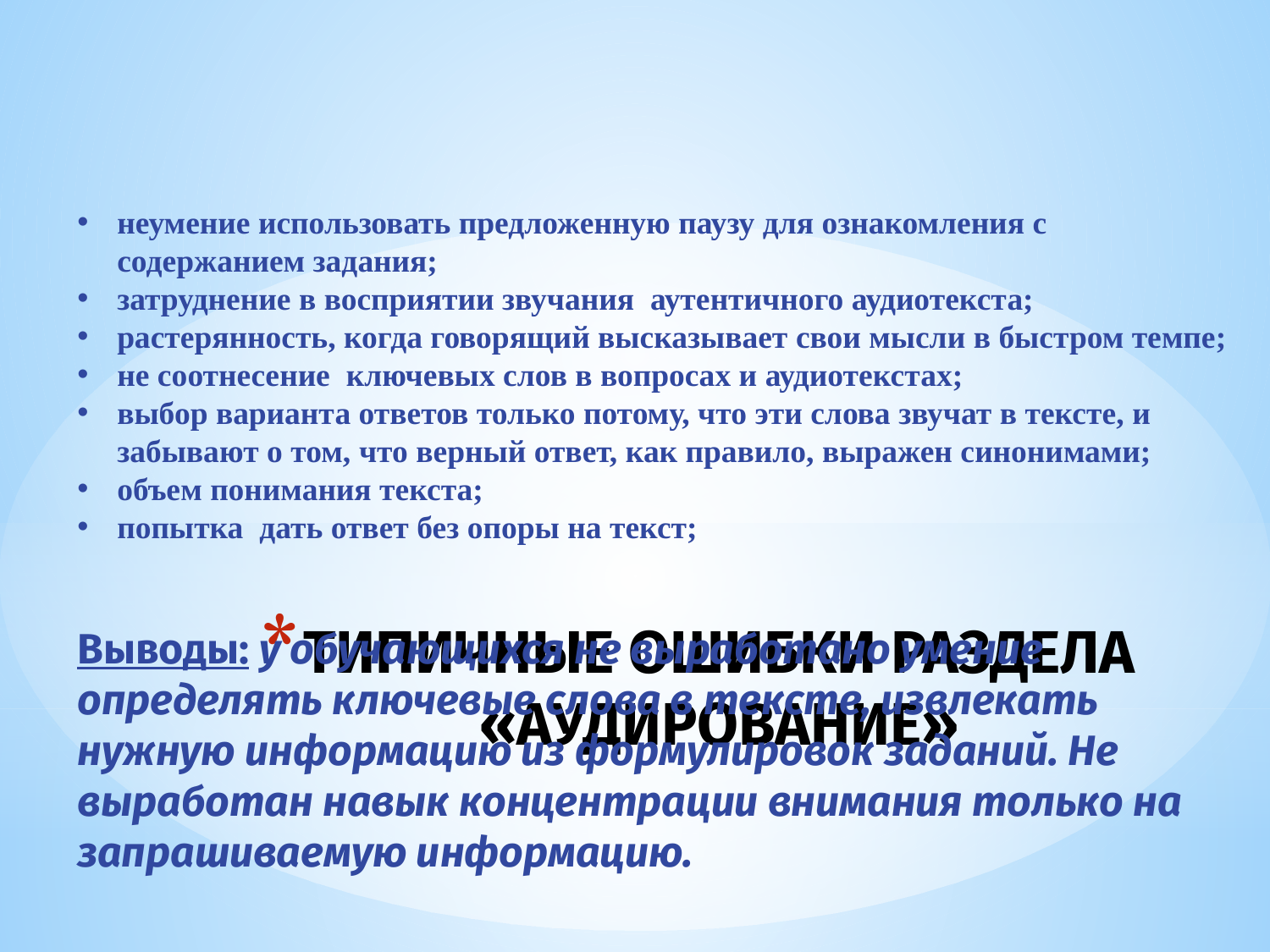

неумение использовать предложенную паузу для ознакомления с содержанием задания;
затруднение в восприятии звучания  аутентичного аудиотекста;
растерянность, когда говорящий высказывает свои мысли в быстром темпе;
не соотнесение  ключевых слов в вопросах и аудиотекстах;
выбор варианта ответов только потому, что эти слова звучат в тексте, и забывают о том, что верный ответ, как правило, выражен синонимами;
объем понимания текста;
попытка  дать ответ без опоры на текст;

Выводы: у обучающихся не выработано умение определять ключевые слова в тексте, извлекать нужную информацию из формулировок заданий. Не выработан навык концентрации внимания только на запрашиваемую информацию.
# ТИПИЧНЫЕ ОШИБКИ РАЗДЕЛА «АУДИРОВАНИЕ»